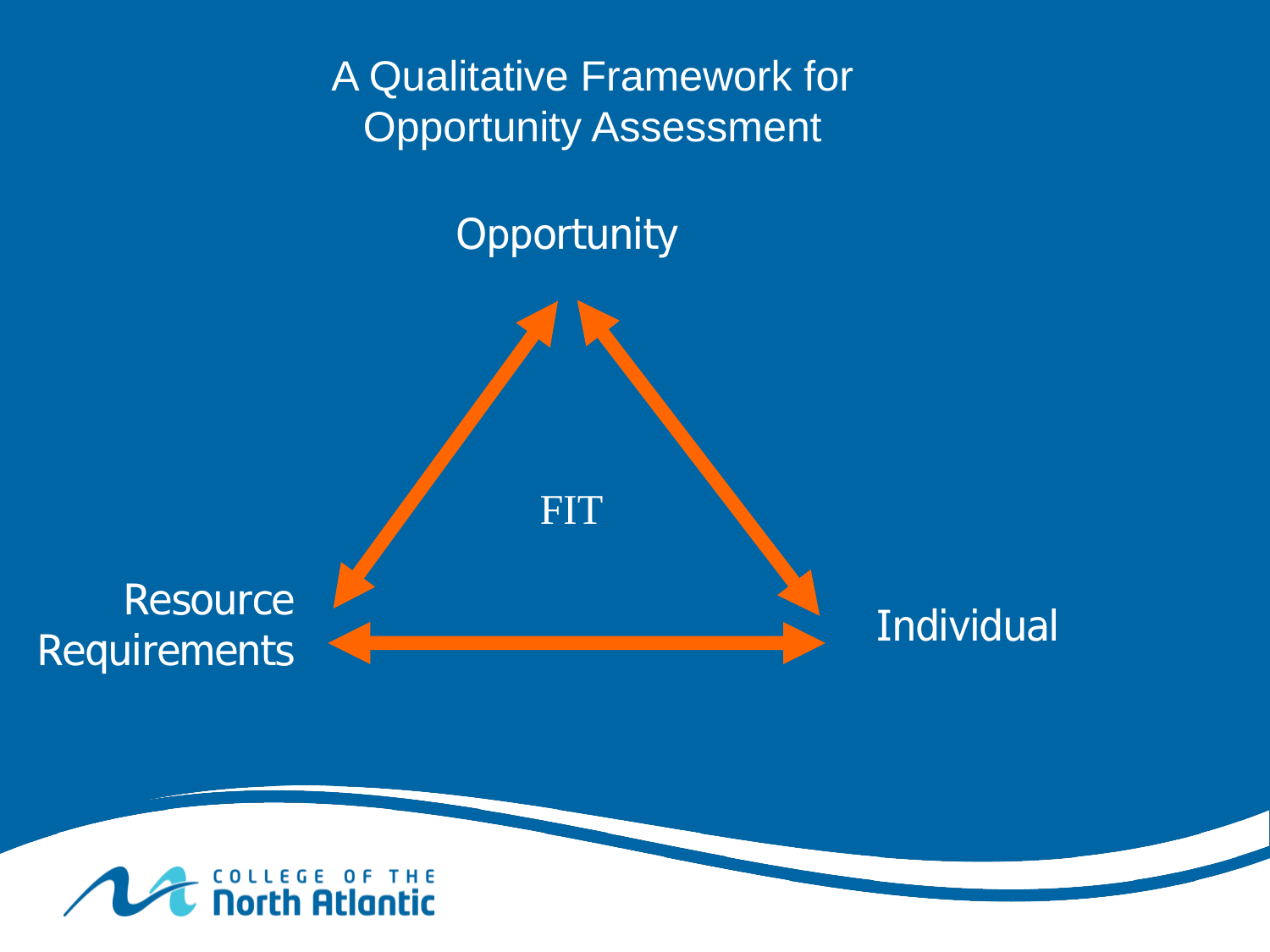

A Qualitative Framework for Opportunity Assessment

Opportunity

FIT
Resource Requirements
Individual